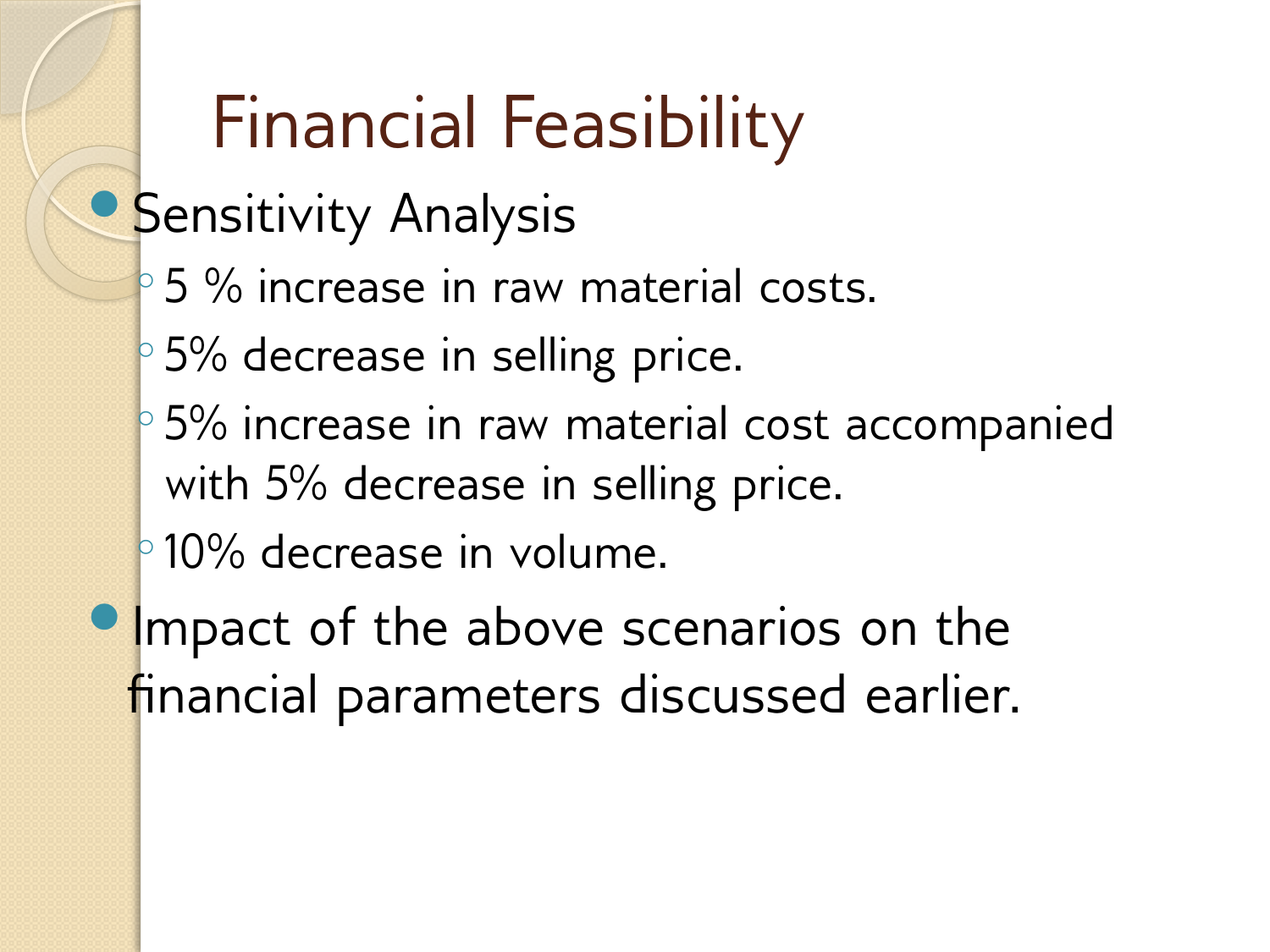

# Financial Feasibility
Sensitivity Analysis
5 % increase in raw material costs.
5% decrease in selling price.
5% increase in raw material cost accompanied with 5% decrease in selling price.
10% decrease in volume.
Impact of the above scenarios on the financial parameters discussed earlier.